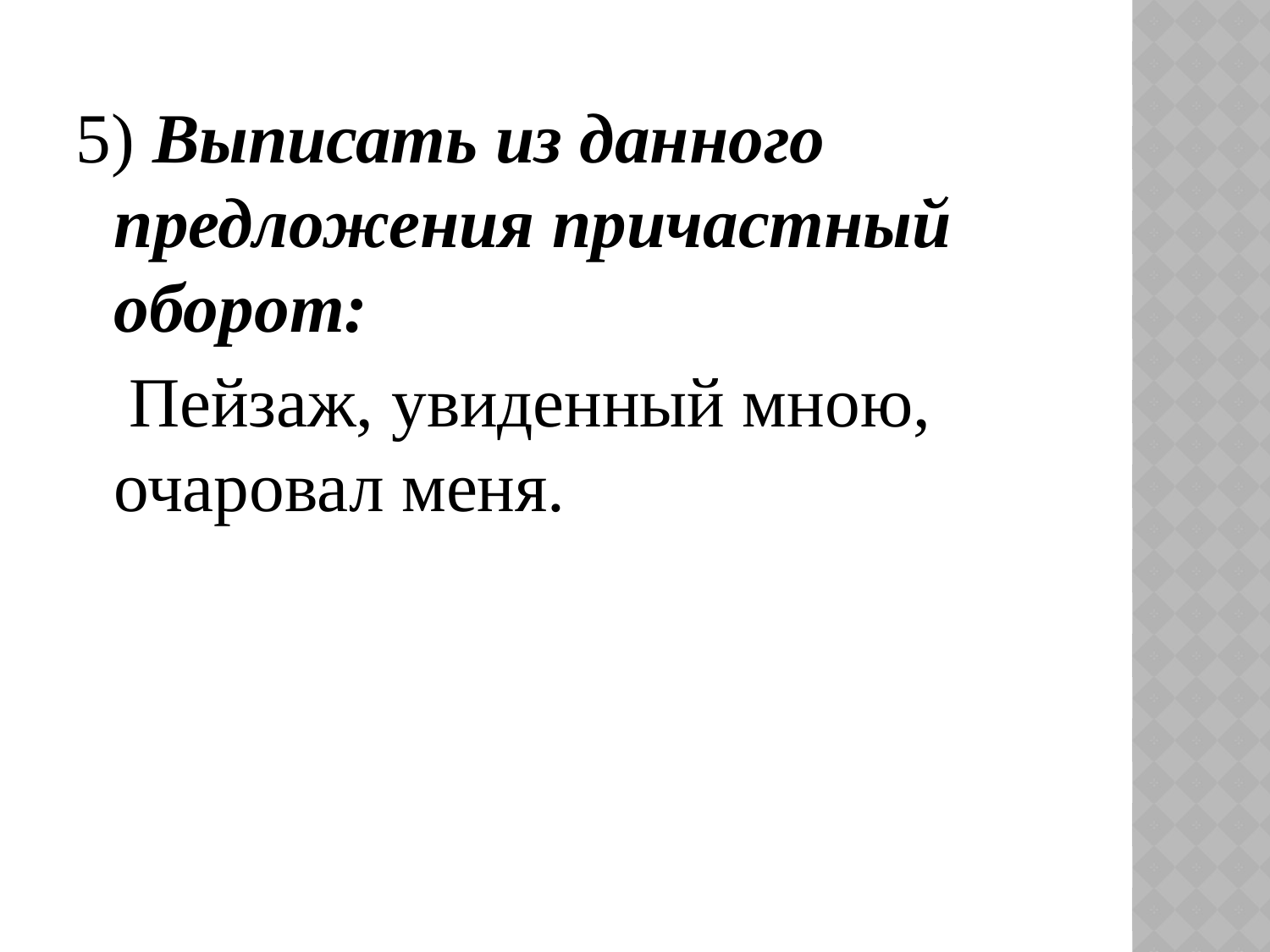

5) Выписать из данного предложения причастный оборот:
   Пейзаж, увиденный мною, очаровал меня.